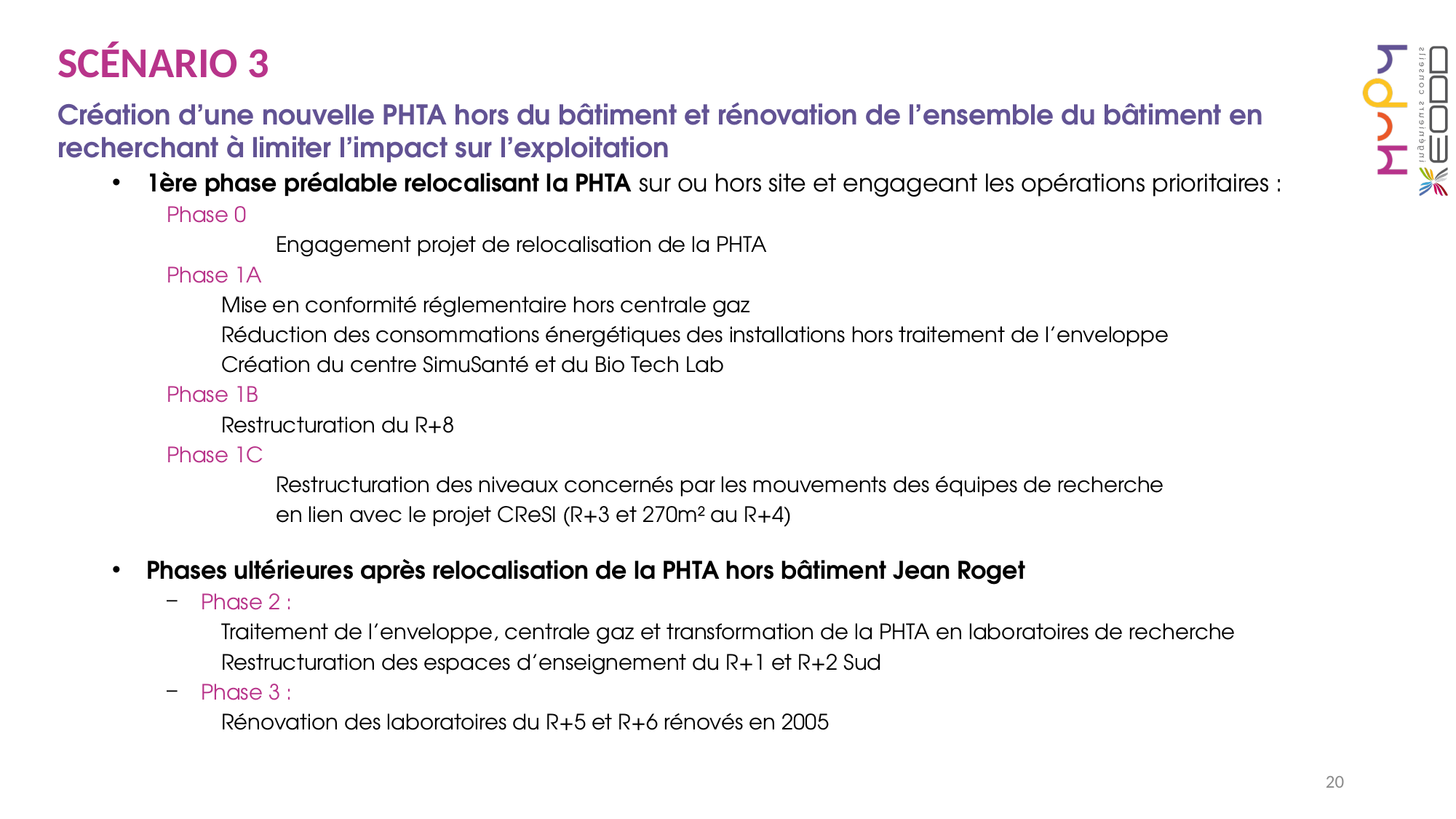

SCÉNARIO 3
Création d’une nouvelle PHTA hors du bâtiment et rénovation de l’ensemble du bâtiment en recherchant à limiter l’impact sur l’exploitation
1ère phase préalable relocalisant la PHTA sur ou hors site et engageant les opérations prioritaires :
Phase 0
	Engagement projet de relocalisation de la PHTA
Phase 1A
Mise en conformité réglementaire hors centrale gaz
Réduction des consommations énergétiques des installations hors traitement de l’enveloppe
Création du centre SimuSanté et du Bio Tech Lab
Phase 1B
Restructuration du R+8
Phase 1C
	Restructuration des niveaux concernés par les mouvements des équipes de recherche
	en lien avec le projet CReSI (R+3 et 270m² au R+4)

Phases ultérieures après relocalisation de la PHTA hors bâtiment Jean Roget
Phase 2 :
Traitement de l’enveloppe, centrale gaz et transformation de la PHTA en laboratoires de recherche
Restructuration des espaces d’enseignement du R+1 et R+2 Sud
Phase 3 :
Rénovation des laboratoires du R+5 et R+6 rénovés en 2005
20